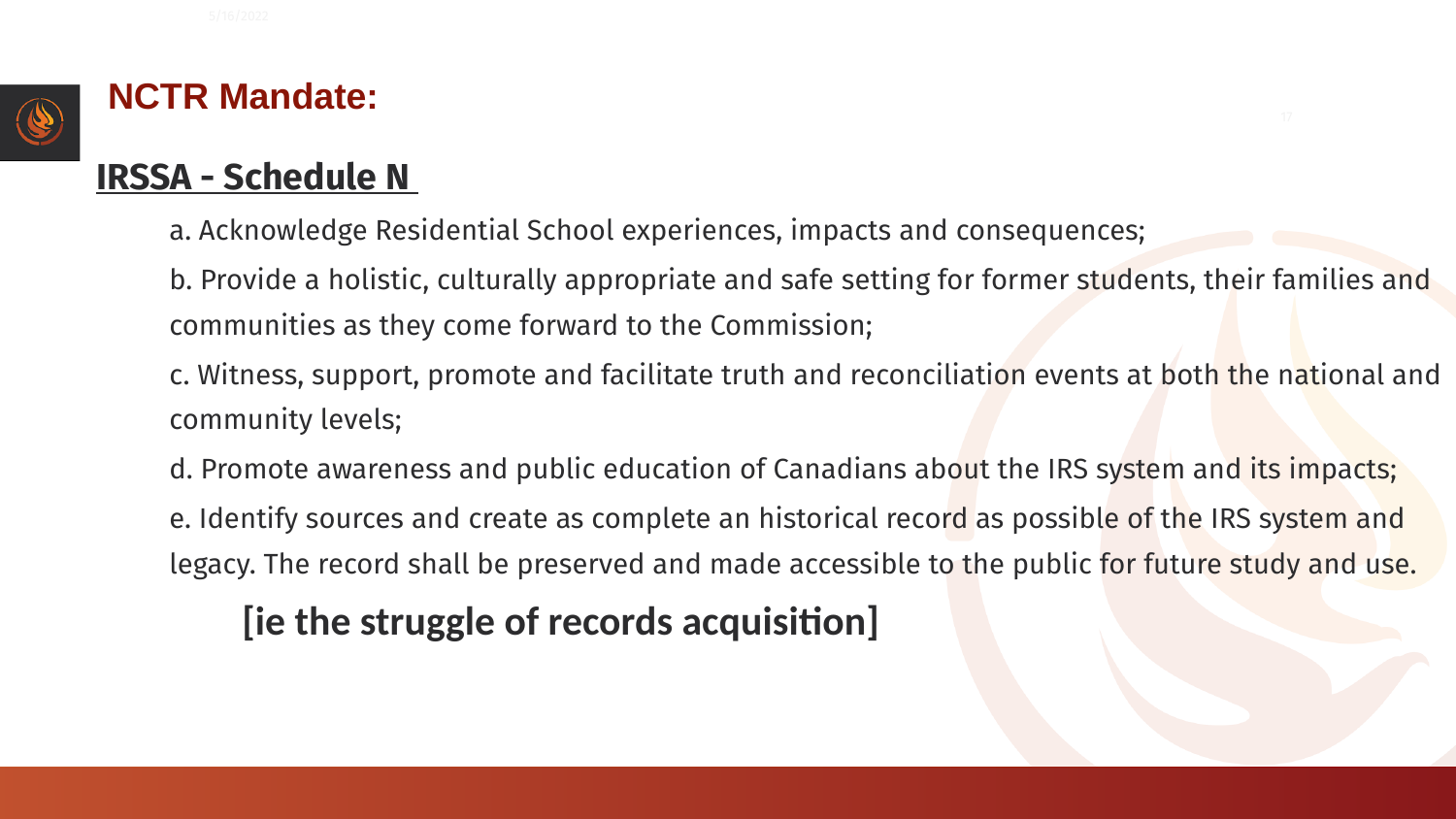

5/16/2022
NCTR Mandate:
17
IRSSA - Schedule N
a. Acknowledge Residential School experiences, impacts and consequences;
b. Provide a holistic, culturally appropriate and safe setting for former students, their families and communities as they come forward to the Commission;
c. Witness, support, promote and facilitate truth and reconciliation events at both the national and community levels;
d. Promote awareness and public education of Canadians about the IRS system and its impacts;
e. Identify sources and create as complete an historical record as possible of the IRS system and legacy. The record shall be preserved and made accessible to the public for future study and use.
	[ie the struggle of records acquisition]